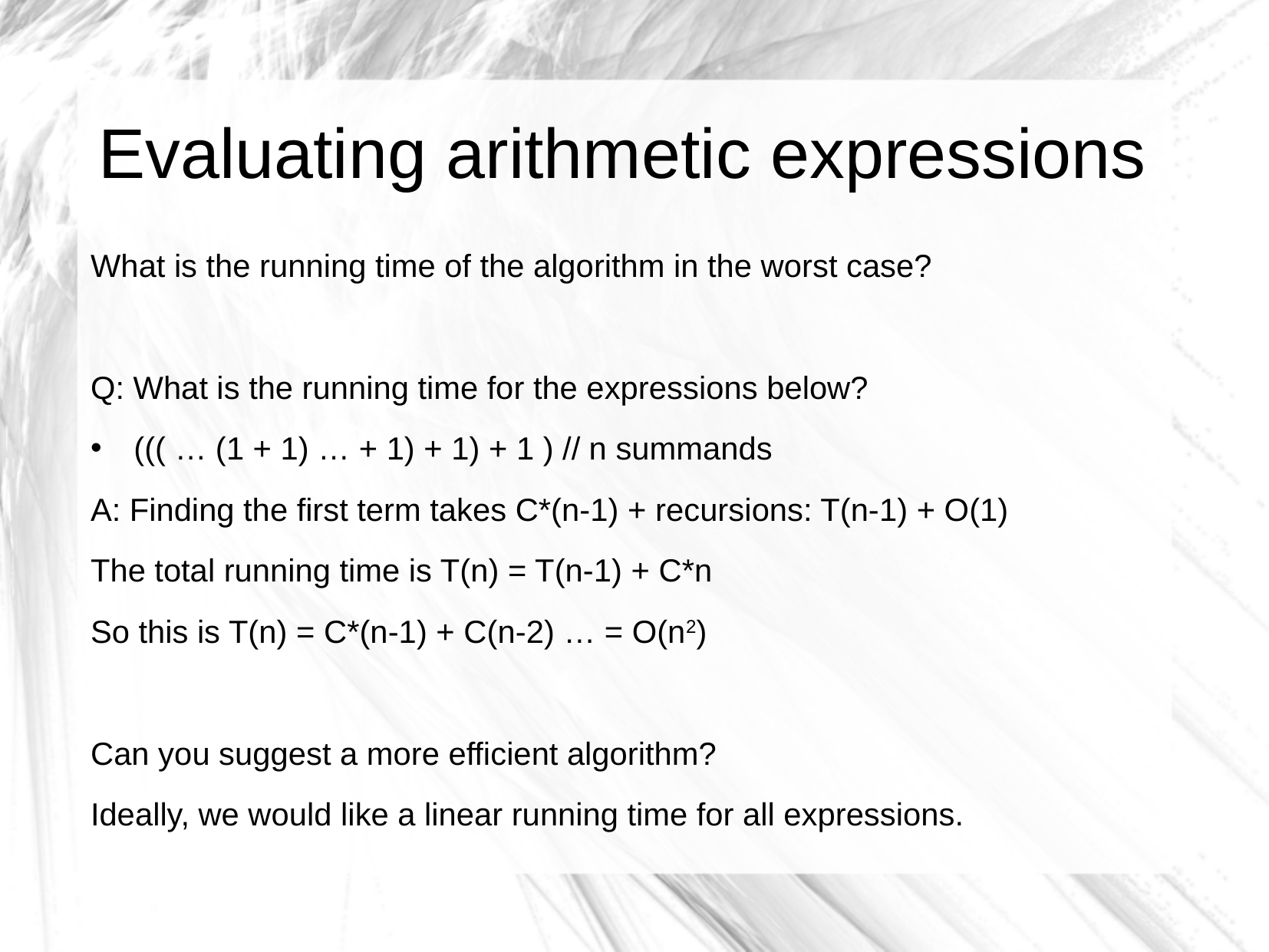

Evaluating arithmetic expressions
What is the running time of the algorithm in the worst case?

Q: What is the running time for the expressions below?
((( … (1 + 1) … + 1) + 1) + 1 ) // n summands
A: Finding the first term takes C*(n-1) + recursions: T(n-1) + O(1)
The total running time is T(n) = T(n-1) + C*n
So this is T(n) = C*(n-1) + C(n-2) … = O(n2)

Can you suggest a more efficient algorithm?
Ideally, we would like a linear running time for all expressions.